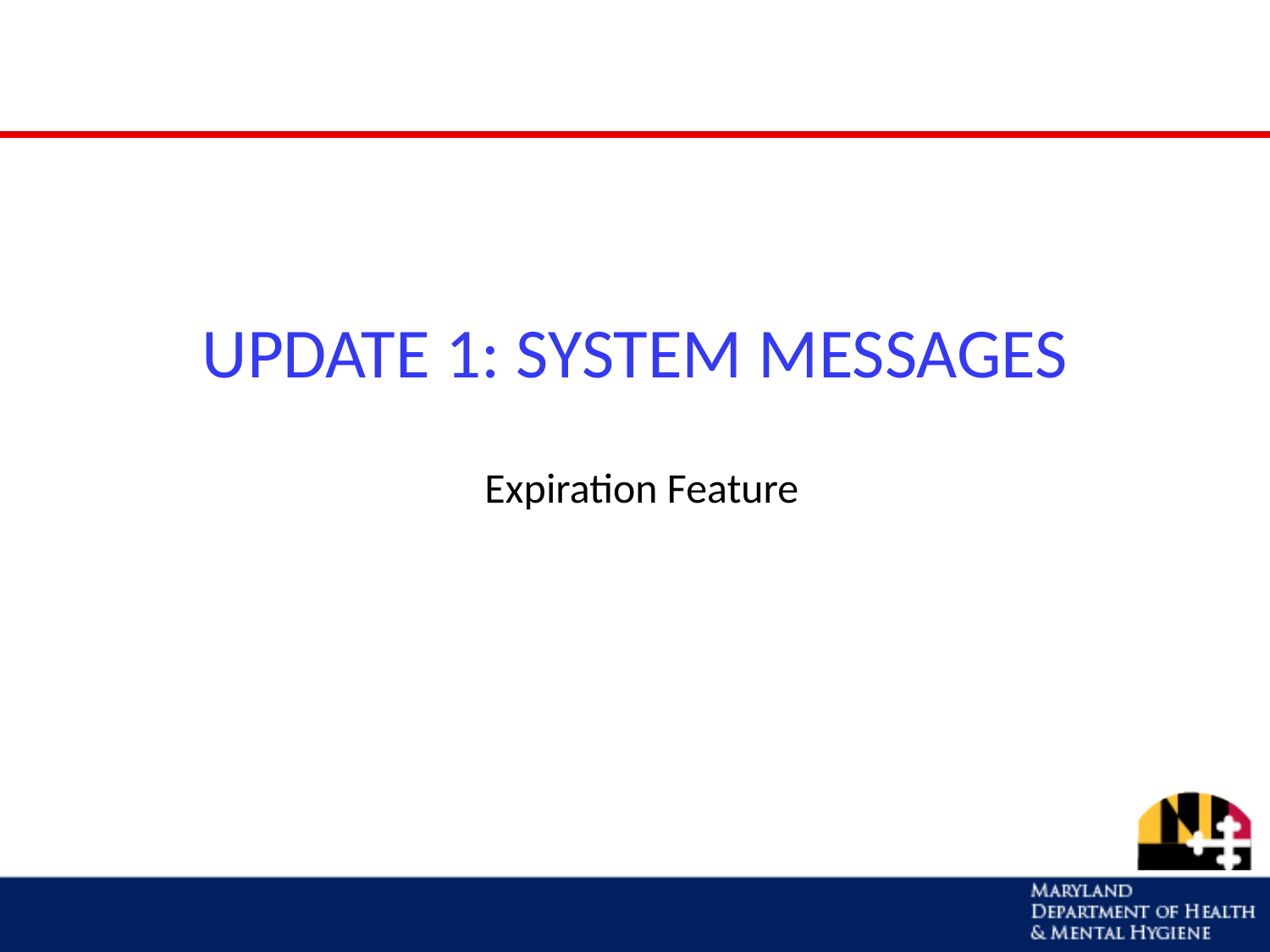

# UPDATE 1: SYSTEM MESSAGES
Expiration Feature